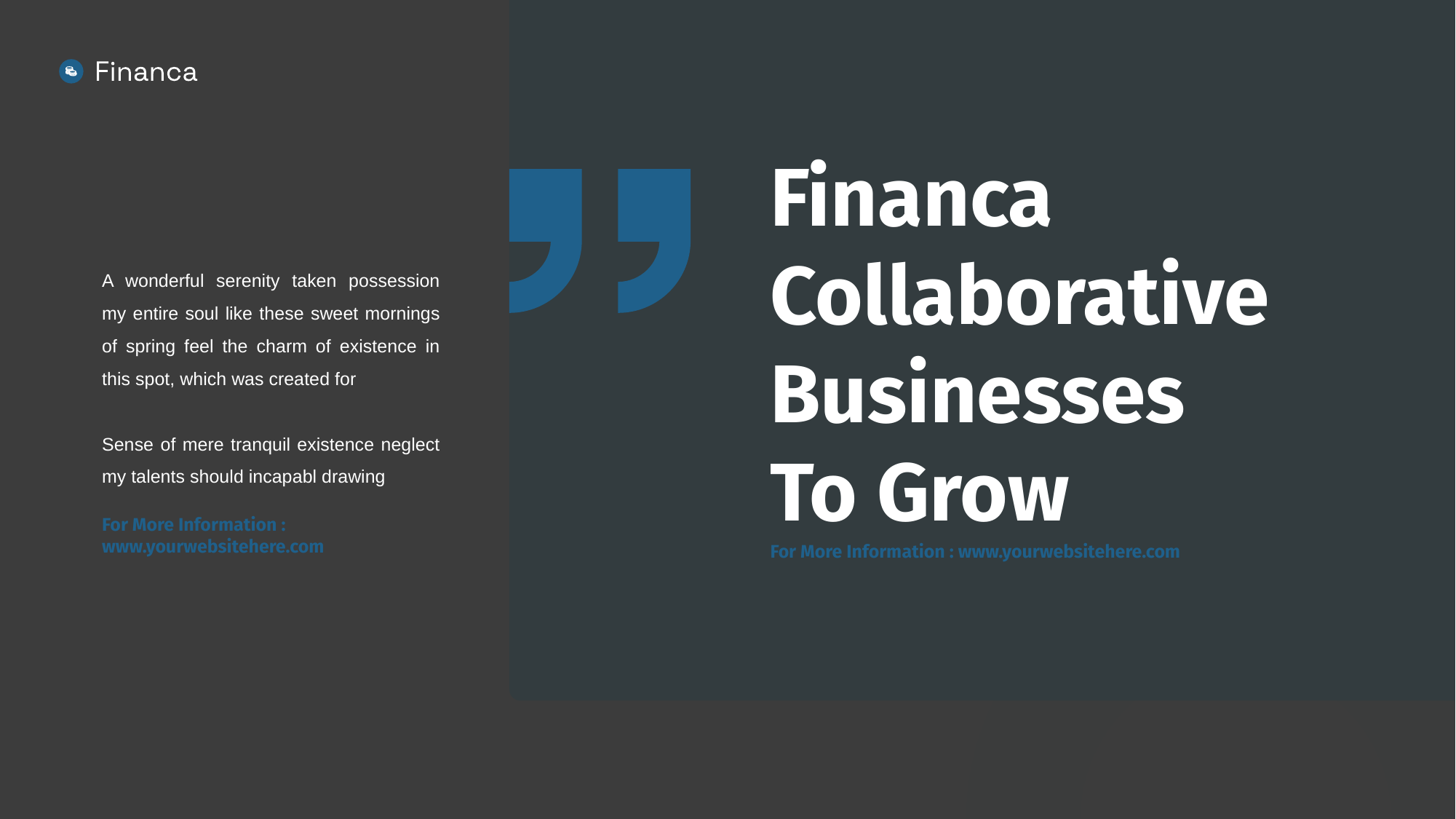

# Financa Collaborative Businesses To Grow

A wonderful serenity taken possession my entire soul like these sweet mornings of spring feel the charm of existence in this spot, which was created for

Sense of mere tranquil existence neglect my talents should incapabl drawing
For More Information : www.yourwebsitehere.com
For More Information : www.yourwebsitehere.com